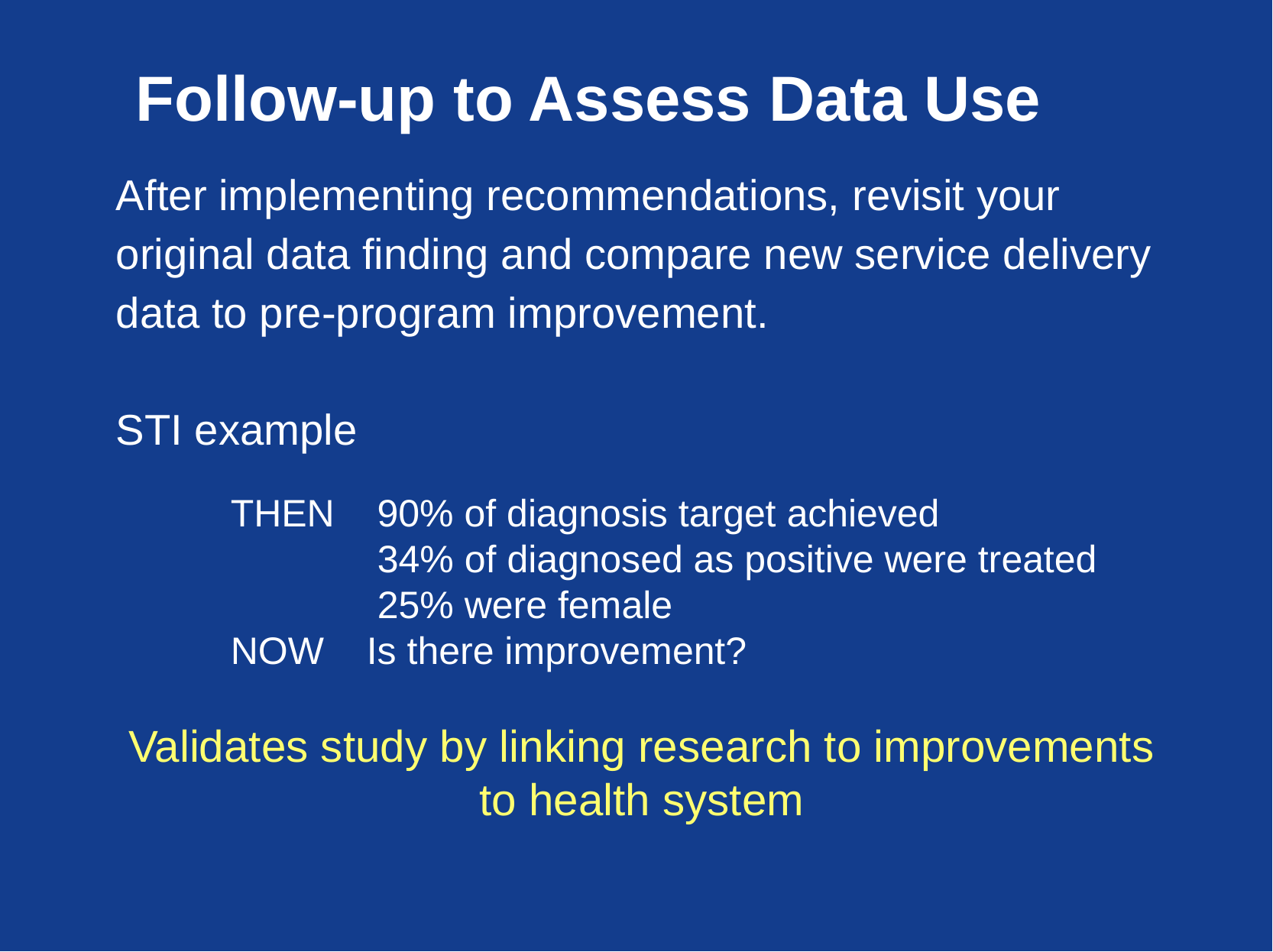

# Follow-up to Assess Data Use
After implementing recommendations, revisit your original data finding and compare new service delivery data to pre-program improvement.

STI example

	THEN	   90% of diagnosis target achieved
		   34% of diagnosed as positive were treated
		   25% were female
	NOW    Is there improvement?

Validates study by linking research to improvements to health system